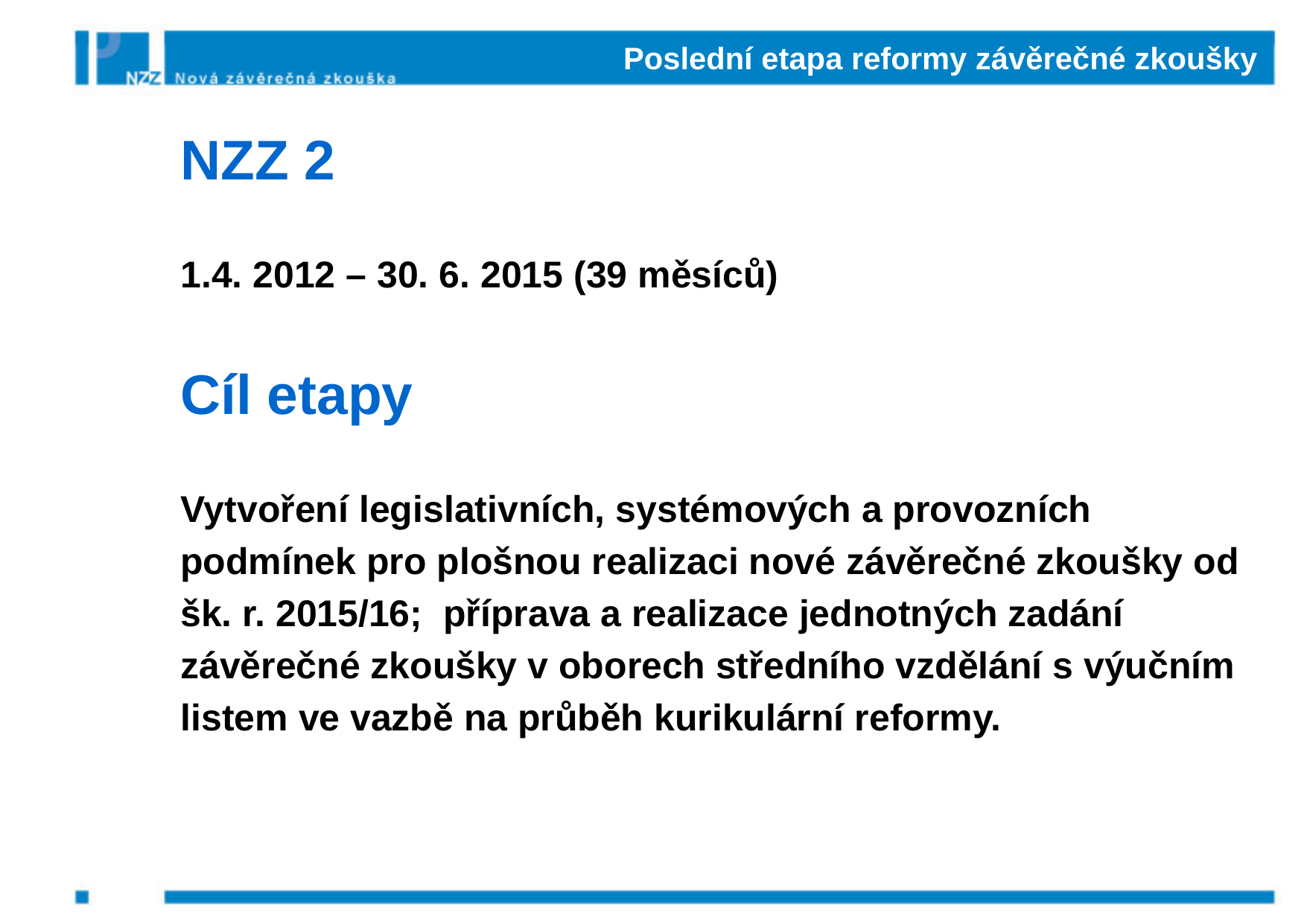

# Poslední etapa reformy závěrečné zkoušky
NZZ 2

1.4. 2012 – 30. 6. 2015 (39 měsíců)

Cíl etapy

Vytvoření legislativních, systémových a provozních
podmínek pro plošnou realizaci nové závěrečné zkoušky od
šk. r. 2015/16;  příprava a realizace jednotných zadání
závěrečné zkoušky v oborech středního vzdělání s výučním
listem ve vazbě na průběh kurikulární reformy.